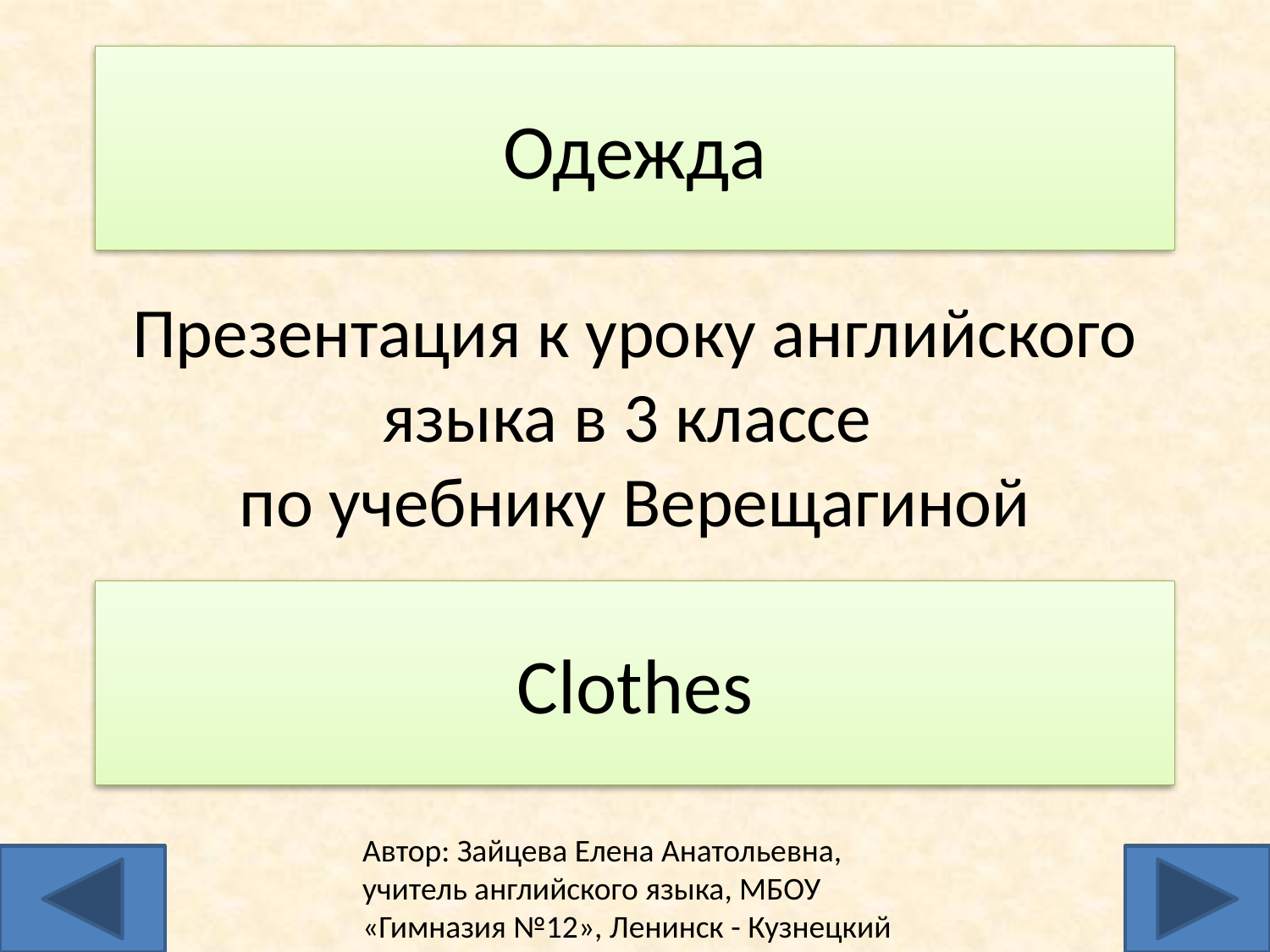

# Одежда
Презентация к уроку английского языка в 3 классе
по учебнику Верещагиной
Clothes
Автор: Зайцева Елена Анатольевна, учитель английского языка, МБОУ «Гимназия №12», Ленинск - Кузнецкий